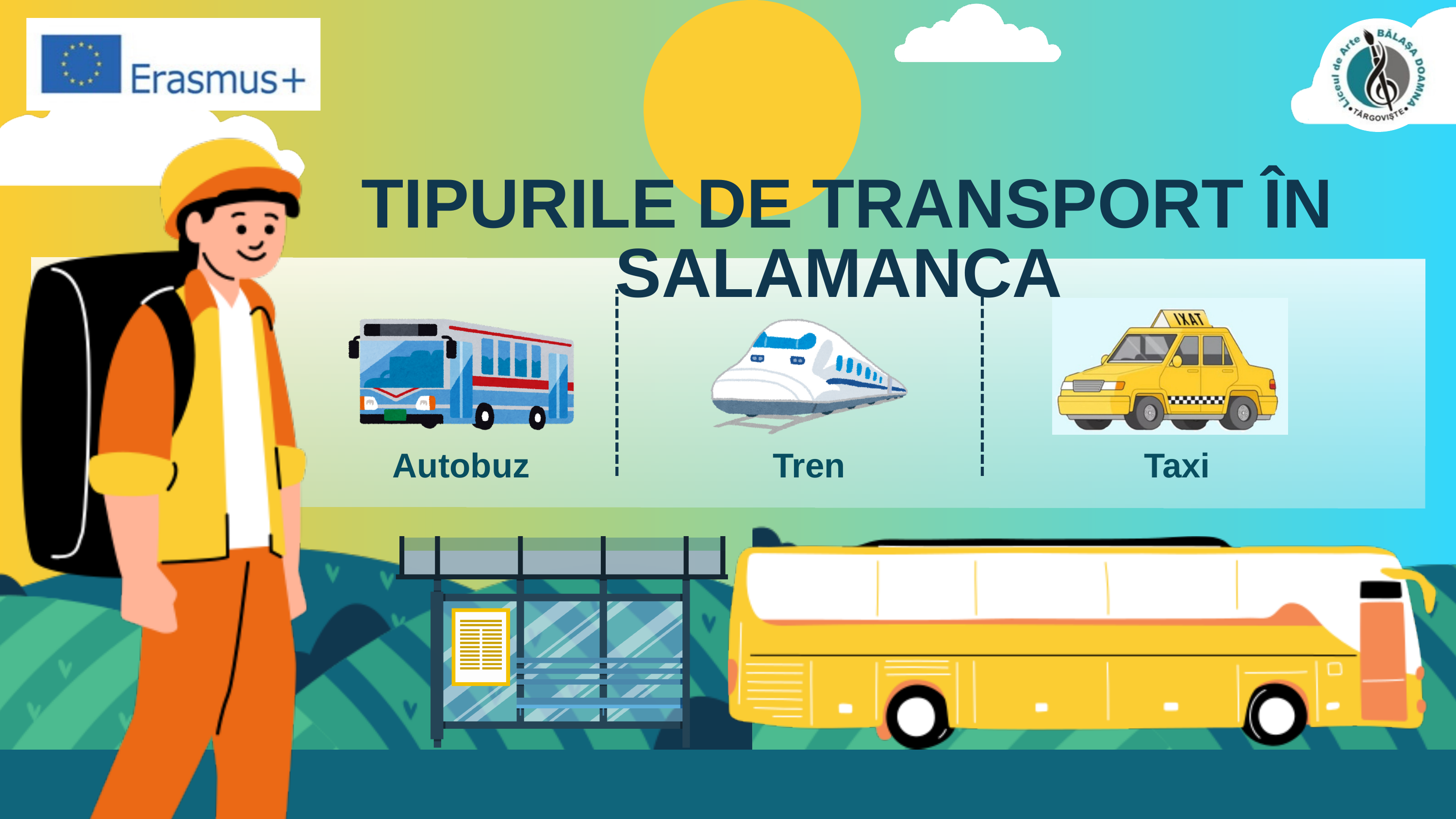

TIPURILE DE TRANSPORT ÎN SALAMANCA

Autobuz
Tren
Taxi